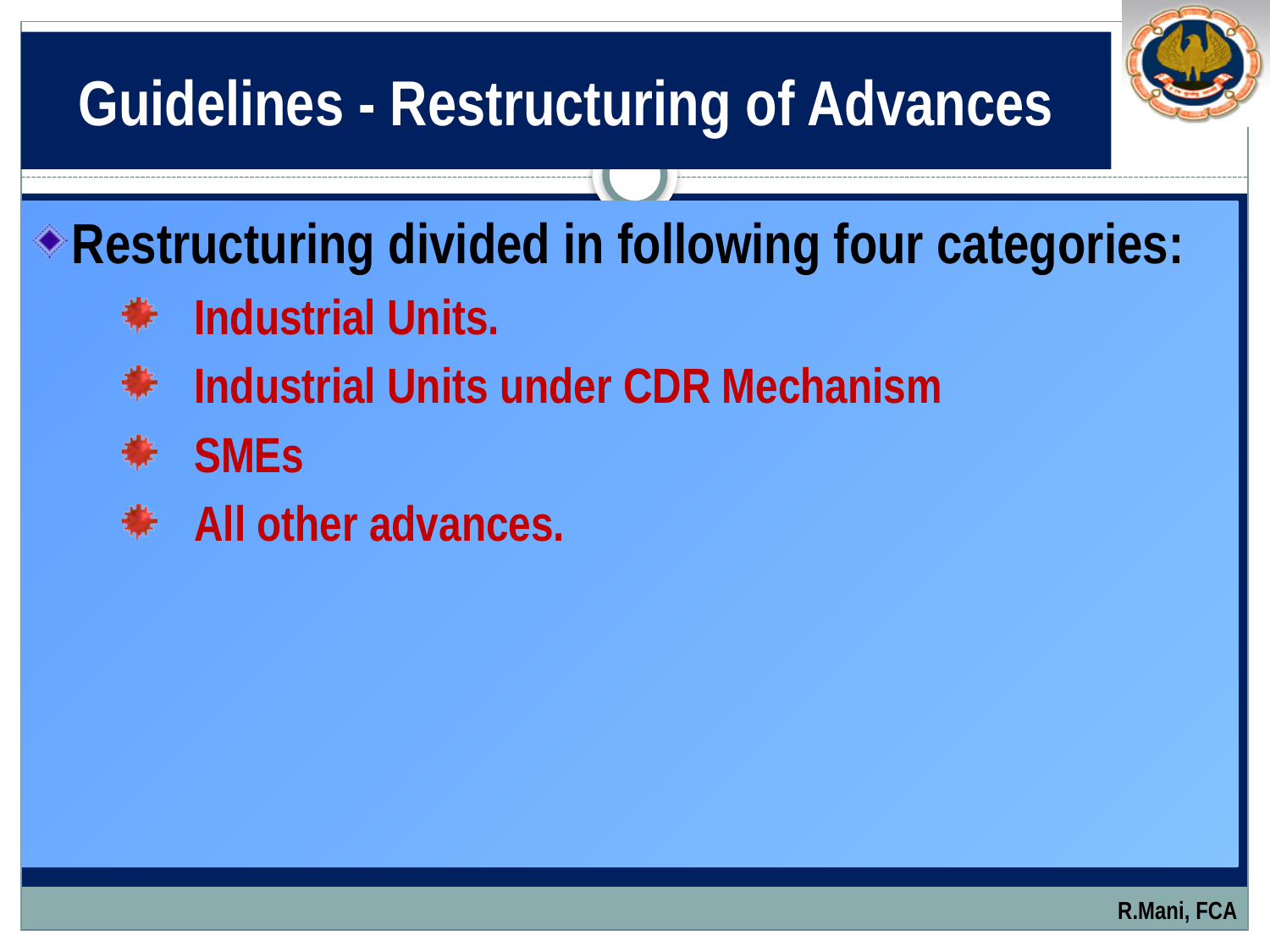

# Guidelines - Restructuring of Advances
Restructuring divided in following four categories:
Industrial Units.
Industrial Units under CDR Mechanism
SMEs
All other advances.